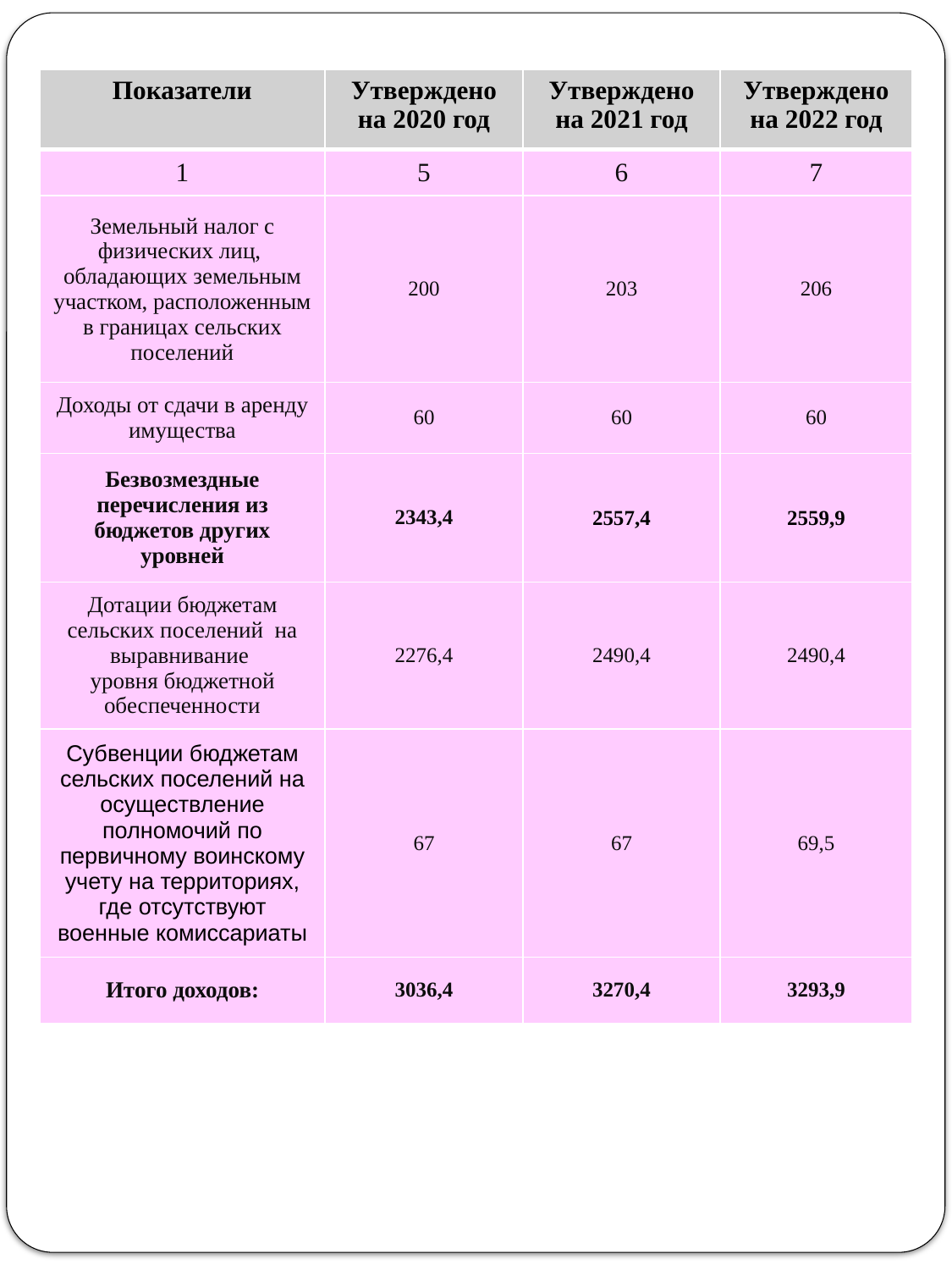

| Показатели | Утверждено на 2020 год | Утверждено на 2021 год | Утверждено на 2022 год |
| --- | --- | --- | --- |
| 1 | 5 | 6 | 7 |
| Земельный налог с физических лиц, обладающих земельным участком, расположенным в границах сельских поселений | 200 | 203 | 206 |
| Доходы от сдачи в аренду имущества | 60 | 60 | 60 |
| Безвозмездные перечисления из бюджетов других уровней | 2343,4 | 2557,4 | 2559,9 |
| Дотации бюджетам сельских поселений на выравнивание уровня бюджетной обеспеченности | 2276,4 | 2490,4 | 2490,4 |
| Субвенции бюджетам сельских поселений на осуществление полномочий по первичному воинскому учету на территориях, где отсутствуют военные комиссариаты | 67 | 67 | 69,5 |
| Итого доходов: | 3036,4 | 3270,4 | 3293,9 |